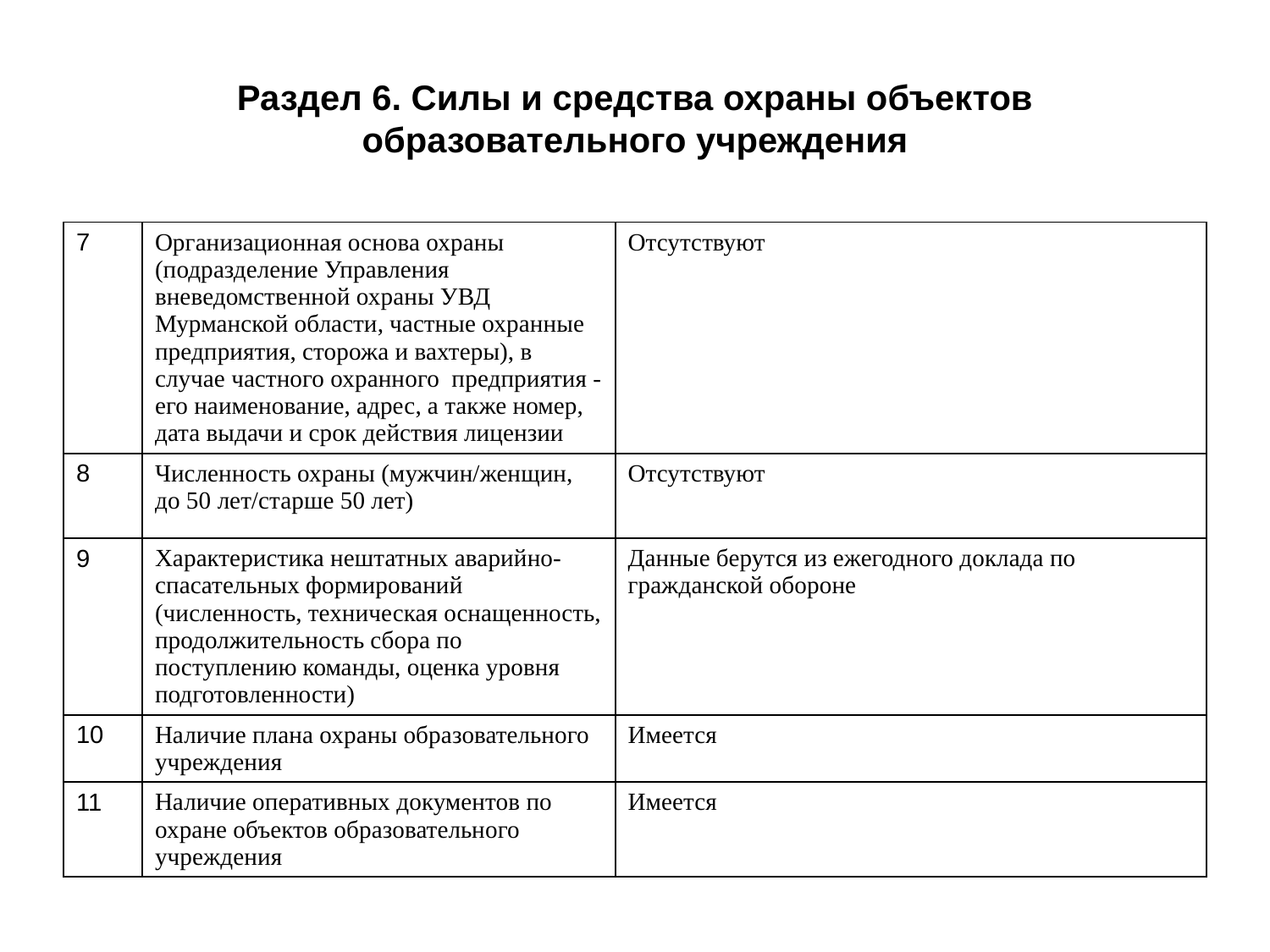

# Раздел 6. Силы и средства охраны объектов образовательного учреждения
| 7 | Организационная основа охраны (подразделение Управления вневедомственной охраны УВД Мурманской области, частные охранные предприятия, сторожа и вахтеры), в случае частного охранного предприятия - его наименование, адрес, а также номер, дата выдачи и срок действия лицензии | Отсутствуют |
| --- | --- | --- |
| 8 | Численность охраны (мужчин/женщин, до 50 лет/старше 50 лет) | Отсутствуют |
| 9 | Характеристика нештатных аварийно-спасательных формирований (численность, техническая оснащенность, продолжительность сбора по поступлению команды, оценка уровня подготовленности) | Данные берутся из ежегодного доклада по гражданской обороне |
| 10 | Наличие плана охраны образовательного учреждения | Имеется |
| 11 | Наличие оперативных документов по охране объектов образовательного учреждения | Имеется |